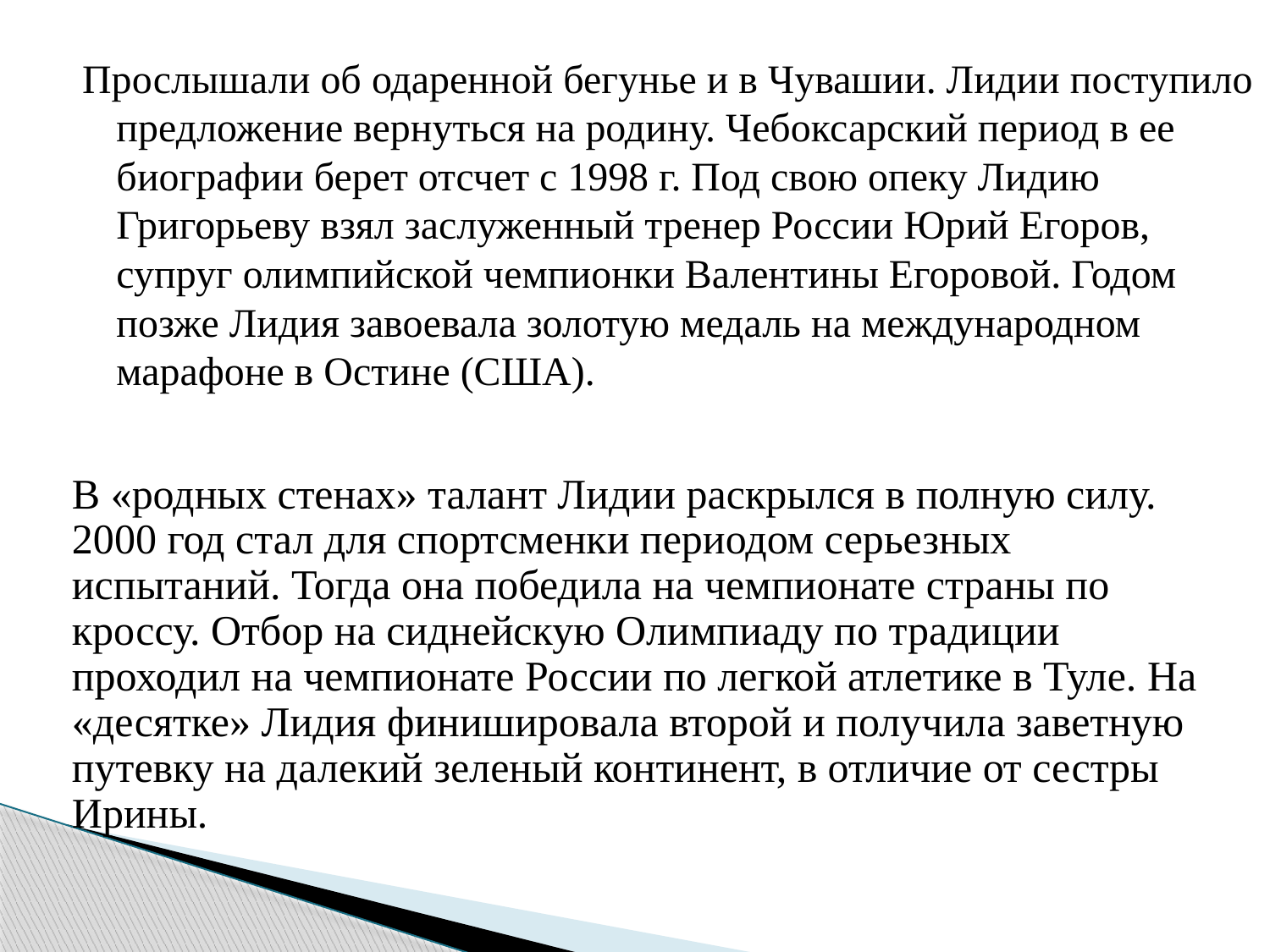

Прослышали об одаренной бегунье и в Чувашии. Лидии поступило предложение вернуться на родину. Чебоксарский период в ее биографии берет отсчет с 1998 г. Под свою опеку Лидию Григорьеву взял заслуженный тренер России Юрий Егоров, супруг олимпийской чемпионки Валентины Егоровой. Годом позже Лидия завоевала золотую медаль на международном марафоне в Остине (США).

В «родных стенах» талант Лидии раскрылся в полную силу. 2000 год стал для спортсменки периодом серьезных испытаний. Тогда она победила на чемпионате страны по кроссу. Отбор на сиднейскую Олимпиаду по традиции проходил на чемпионате России по легкой атлетике в Туле. На «десятке» Лидия финишировала второй и получила заветную путевку на далекий зеленый континент, в отличие от сестры Ирины.